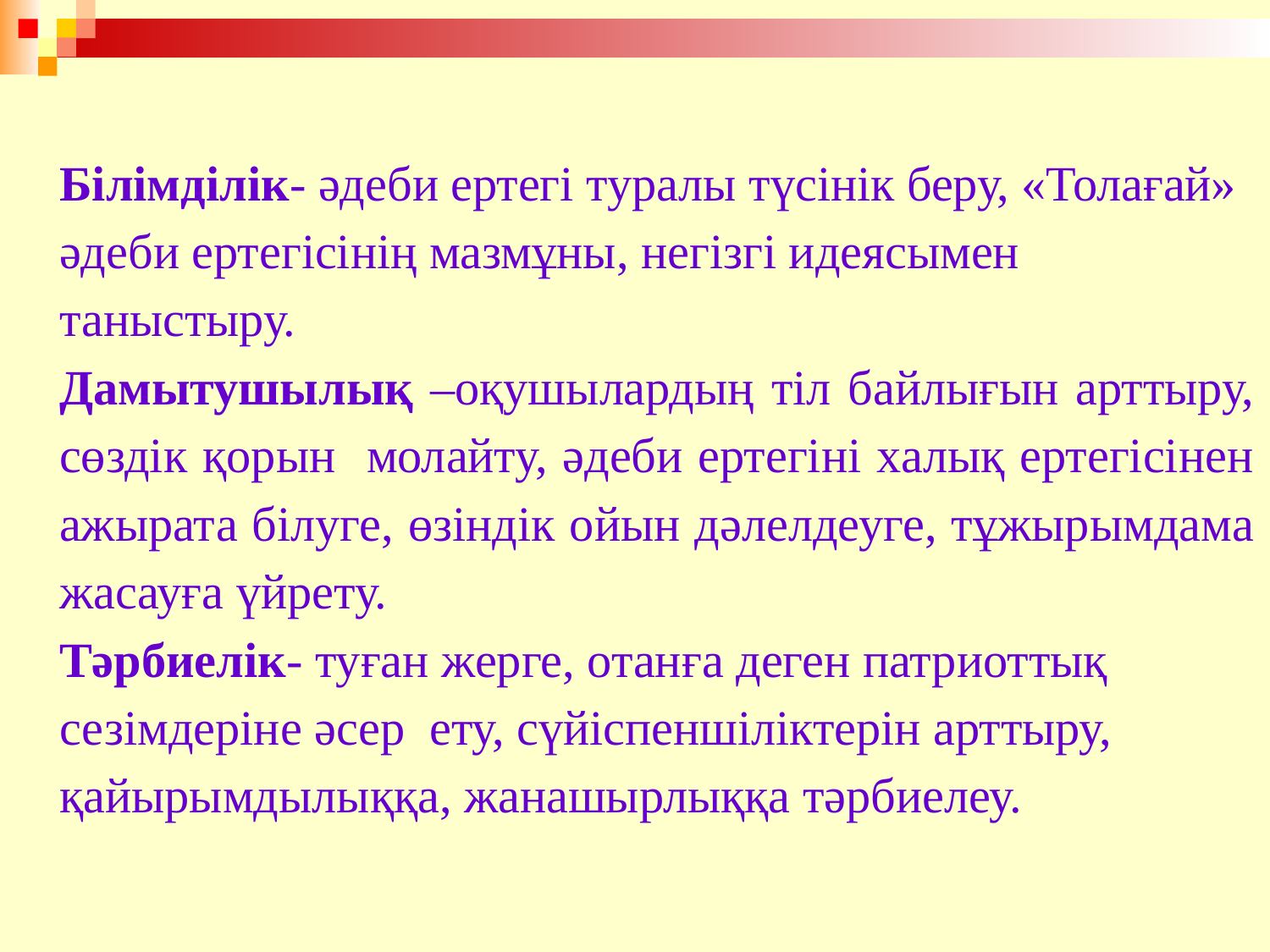

Білімділік- әдеби ертегі туралы түсінік беру, «Толағай» әдеби ертегісінің мазмұны, негізгі идеясымен таныстыру.
Дамытушылық –оқушылардың тіл байлығын арттыру, сөздік қорын  молайту, әдеби ертегіні халық ертегісінен ажырата білуге, өзіндік ойын дәлелдеуге, тұжырымдама жасауға үйрету.
Тәрбиелік- туған жерге, отанға деген патриоттық сезімдеріне әсер  ету, сүйіспеншіліктерін арттыру, қайырымдылыққа, жанашырлыққа тәрбиелеу.